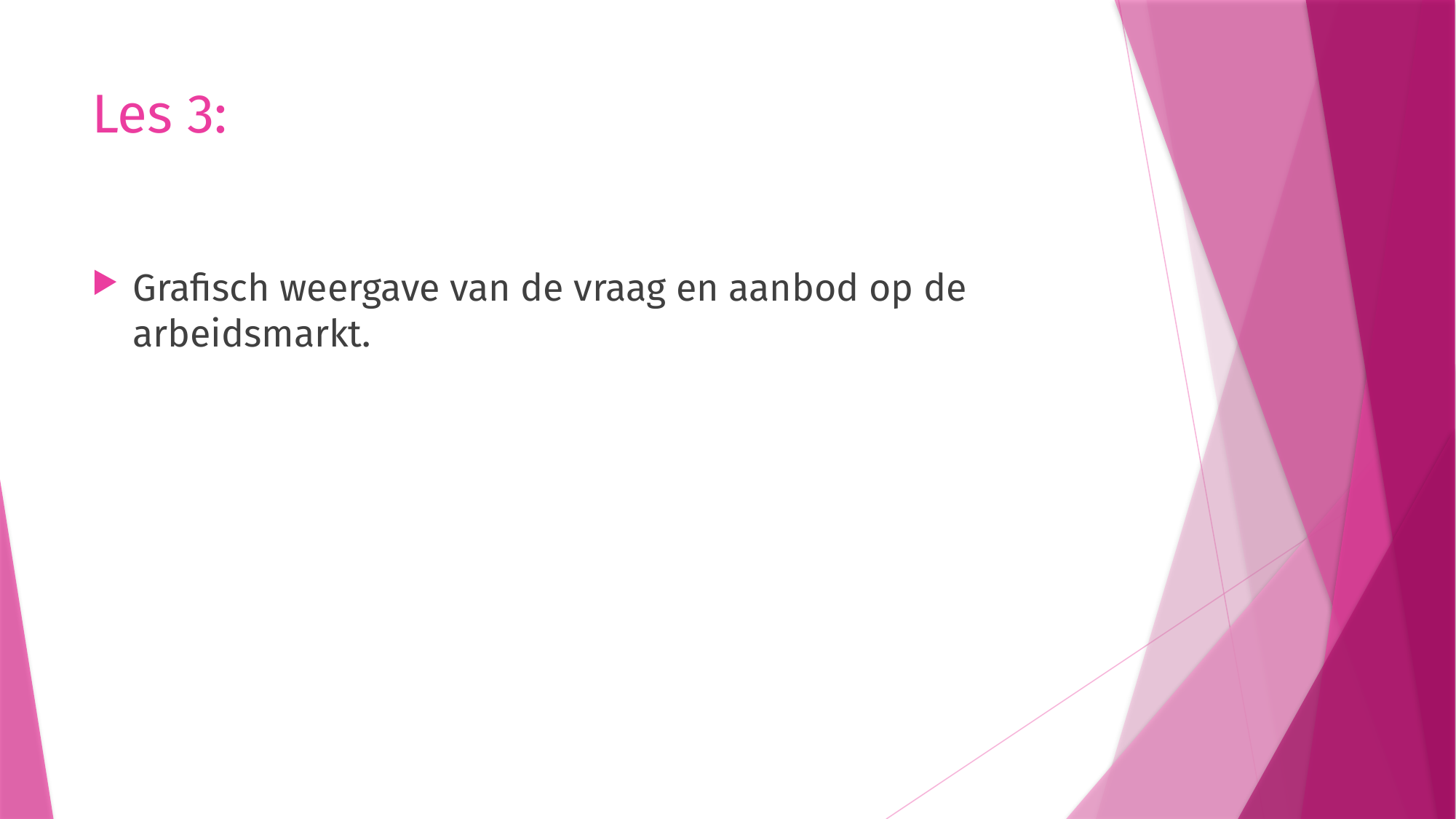

# Les 3:
Grafisch weergave van de vraag en aanbod op de arbeidsmarkt.